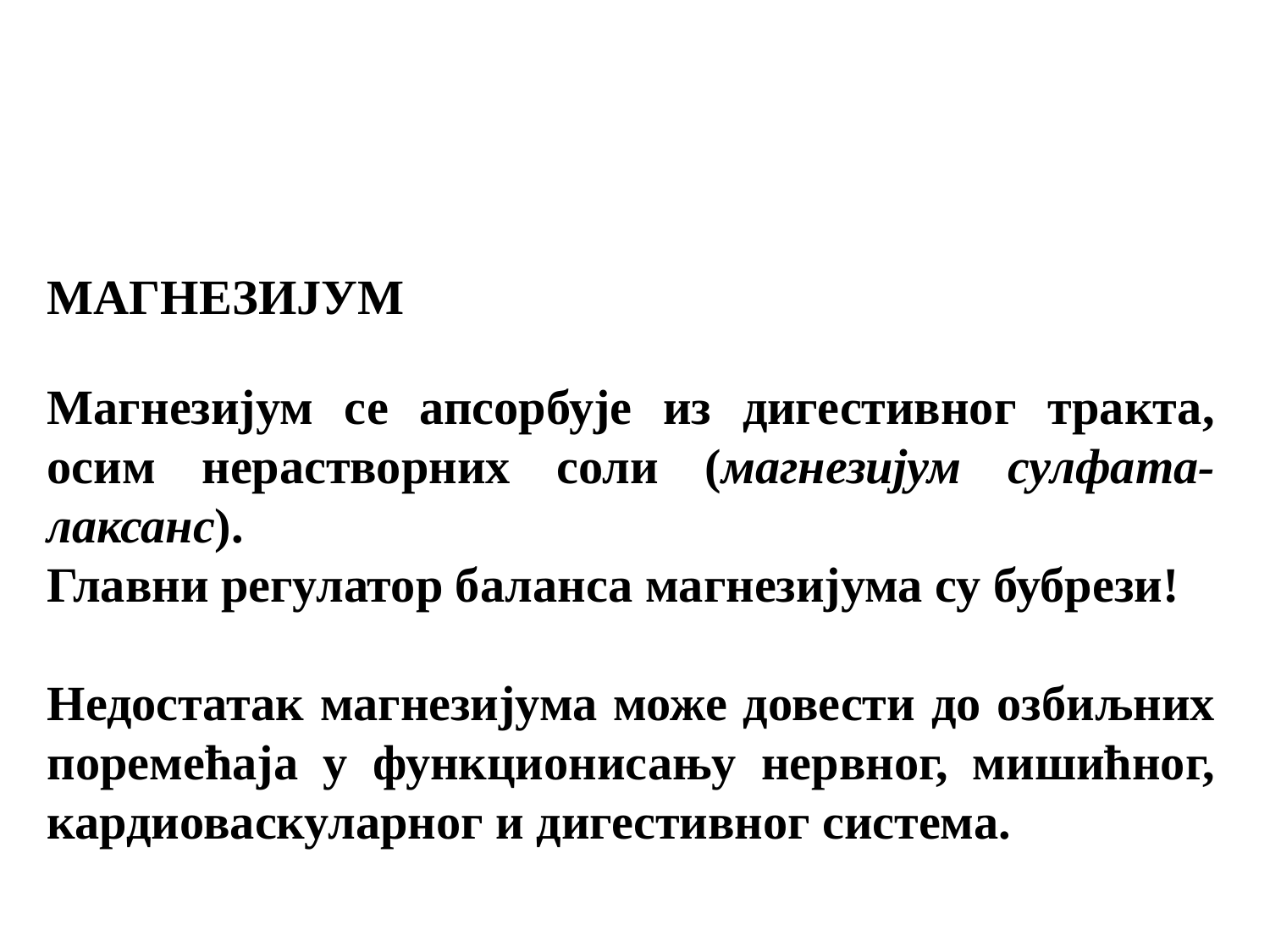

МАГНЕЗИЈУМ

Магнезијум се апсорбује из дигестивног тракта, осим нерастворних соли (магнезијум сулфата-лаксанс).
Главни регулатор баланса магнезијума су бубрези!

Недостатак магнезијума може довести до озбиљних поремећаја у функционисању нервног, мишићног, кардиоваскуларног и дигестивног система.